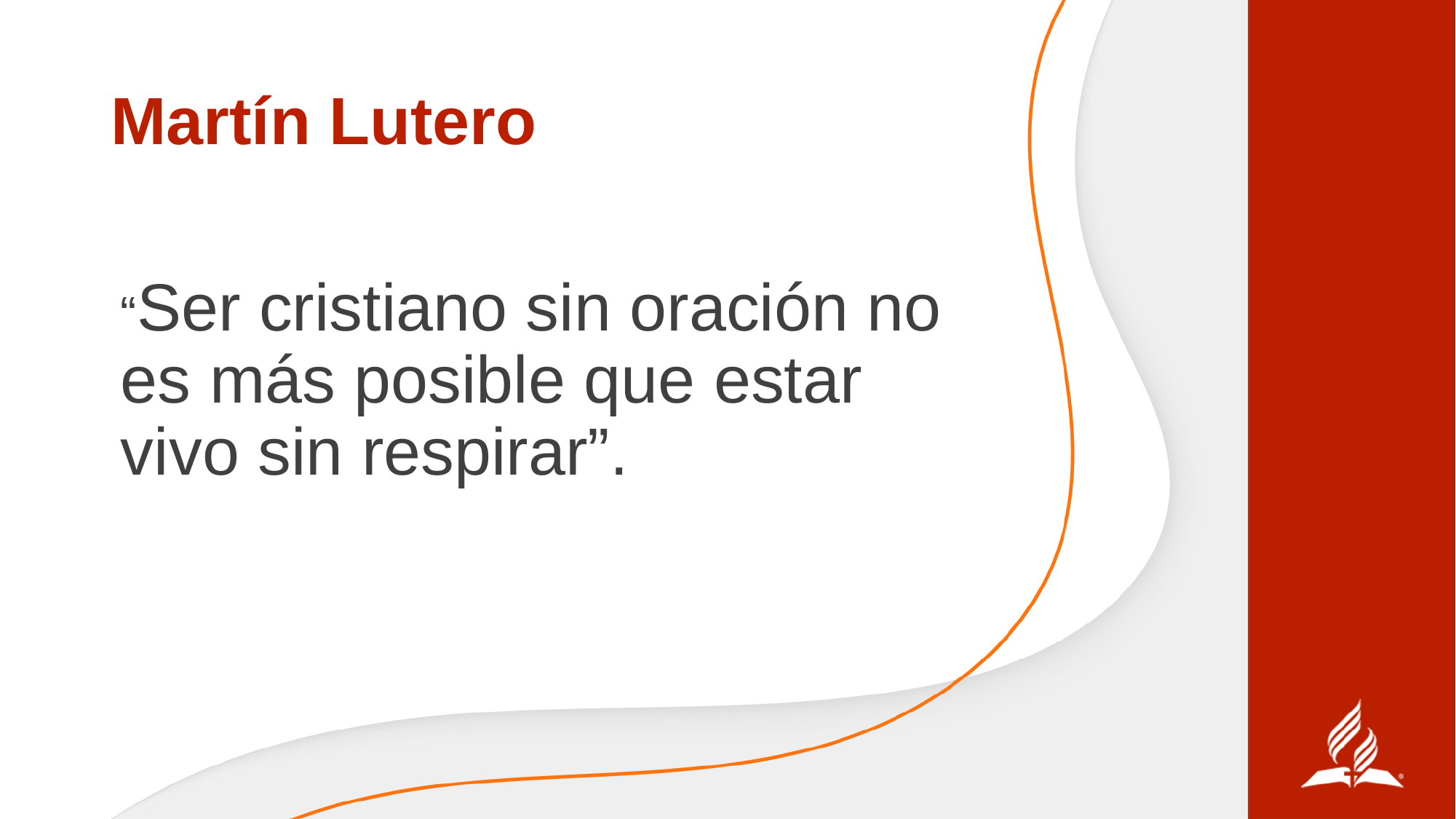

# Martín Lutero
“Ser cristiano sin oración no es más posible que estar vivo sin respirar”.